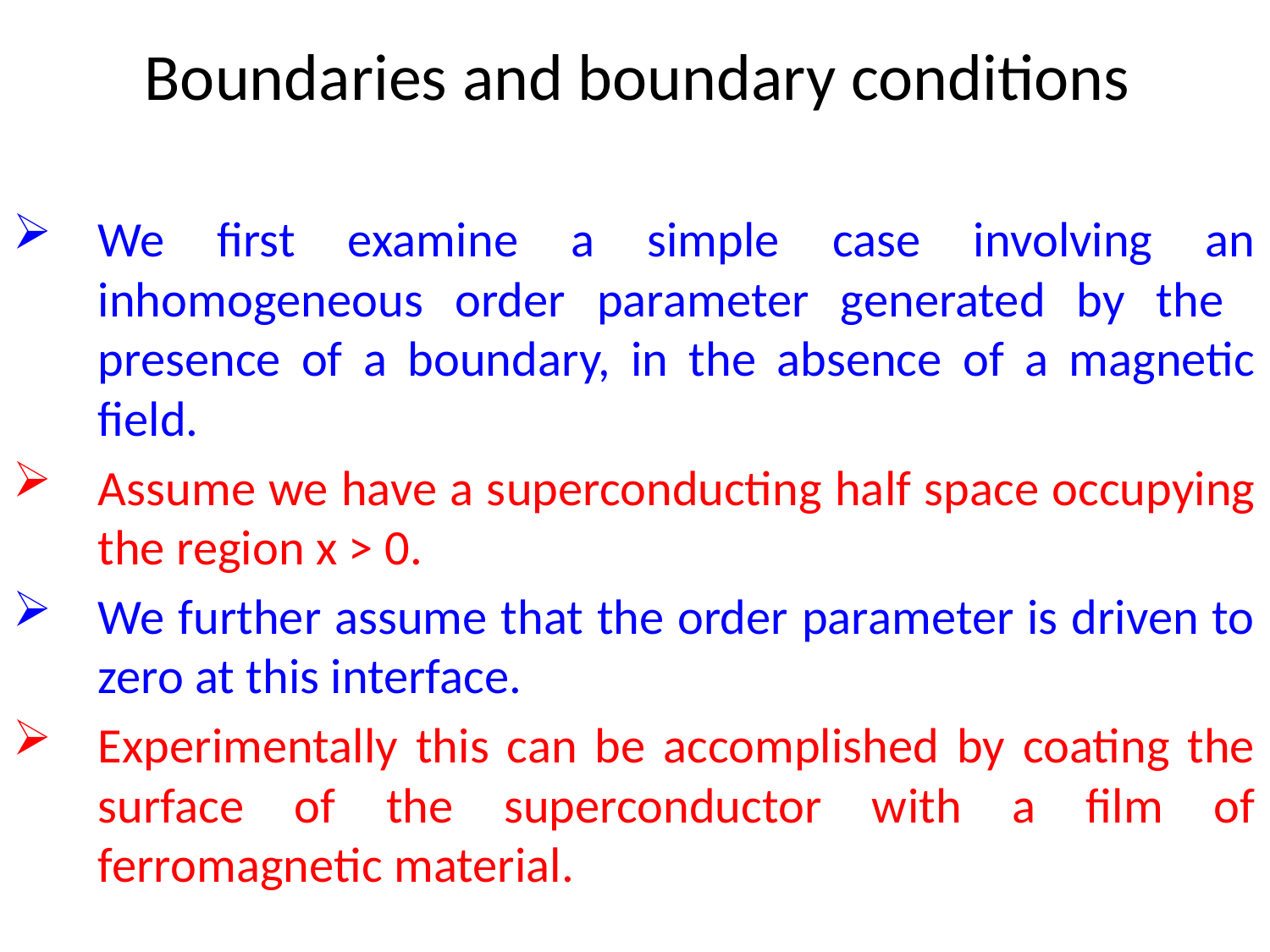

# Boundaries and boundary conditions
We first examine a simple case involving an inhomogeneous order parameter generated by the  presence of a boundary, in the absence of a magnetic field.
Assume we have a superconducting half space occupying the region x > 0.
We further assume that the order parameter is driven to zero at this interface.
Experimentally this can be accomplished by coating the surface of the superconductor with a film of ferromagnetic material.